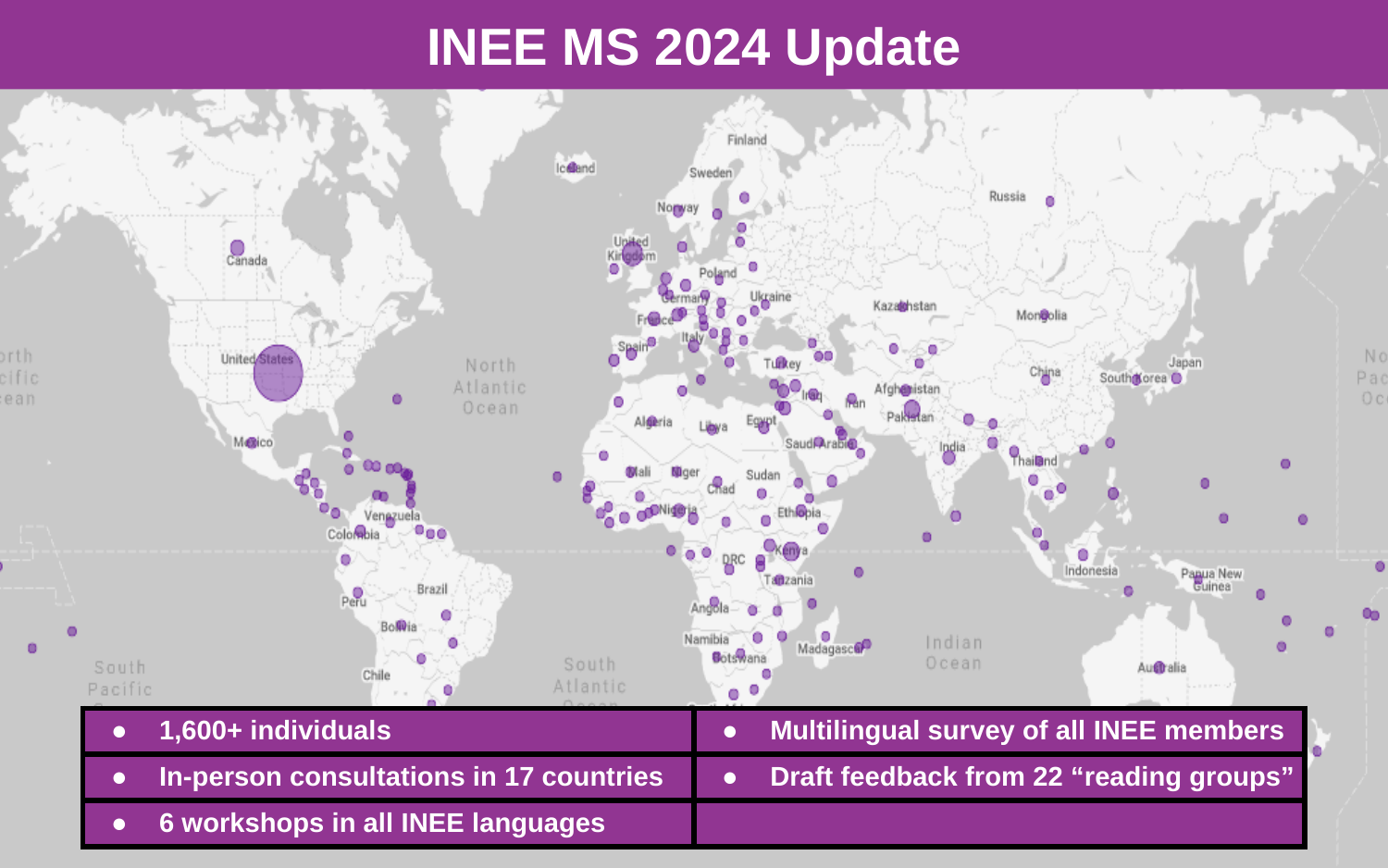

# INEE MS 2024 Update
| 1,600+ individuals | Multilingual survey of all INEE members |
| --- | --- |
| In-person consultations in 17 countries | Draft feedback from 22 “reading groups” |
| 6 workshops in all INEE languages |  |